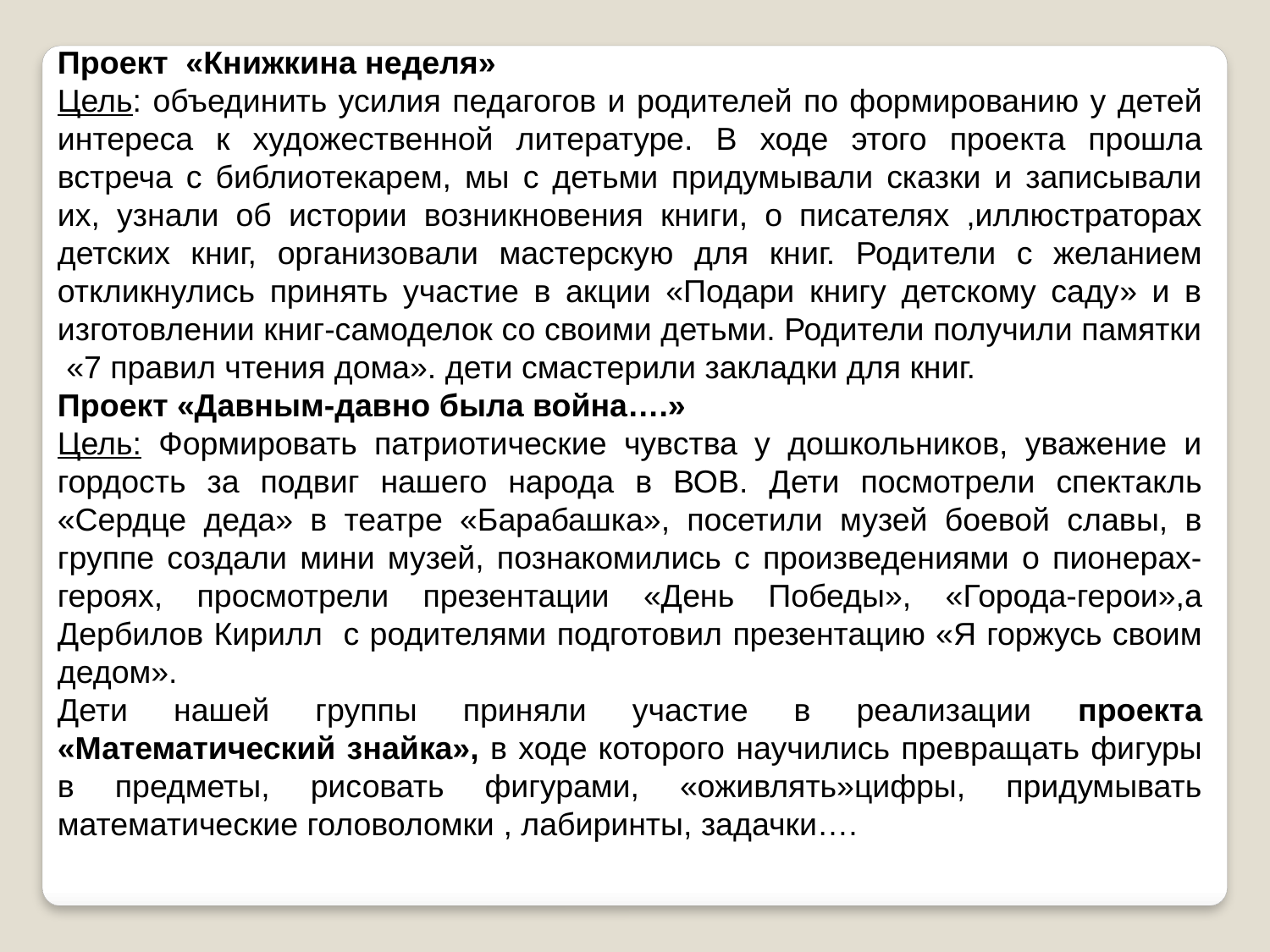

Проект  «Книжкина неделя»
Цель: объединить усилия педагогов и родителей по формированию у детей интереса к художественной литературе. В ходе этого проекта прошла встреча с библиотекарем, мы с детьми придумывали сказки и записывали их, узнали об истории возникновения книги, о писателях ,иллюстраторах детских книг, организовали мастерскую для книг. Родители с желанием откликнулись принять участие в акции «Подари книгу детскому саду» и в изготовлении книг-самоделок со своими детьми. Родители получили памятки  «7 правил чтения дома». дети смастерили закладки для книг.
Проект «Давным-давно была война….»
Цель: Формировать патриотические чувства у дошкольников, уважение и гордость за подвиг нашего народа в ВОВ. Дети посмотрели спектакль «Сердце деда» в театре «Барабашка», посетили музей боевой славы, в группе создали мини музей, познакомились с произведениями о пионерах-героях, просмотрели презентации «День Победы», «Города-герои»,а Дербилов Кирилл  с родителями подготовил презентацию «Я горжусь своим дедом».
Дети нашей группы приняли участие в реализации проекта «Математический знайка», в ходе которого научились превращать фигуры в предметы, рисовать фигурами, «оживлять»цифры, придумывать математические головоломки , лабиринты, задачки….